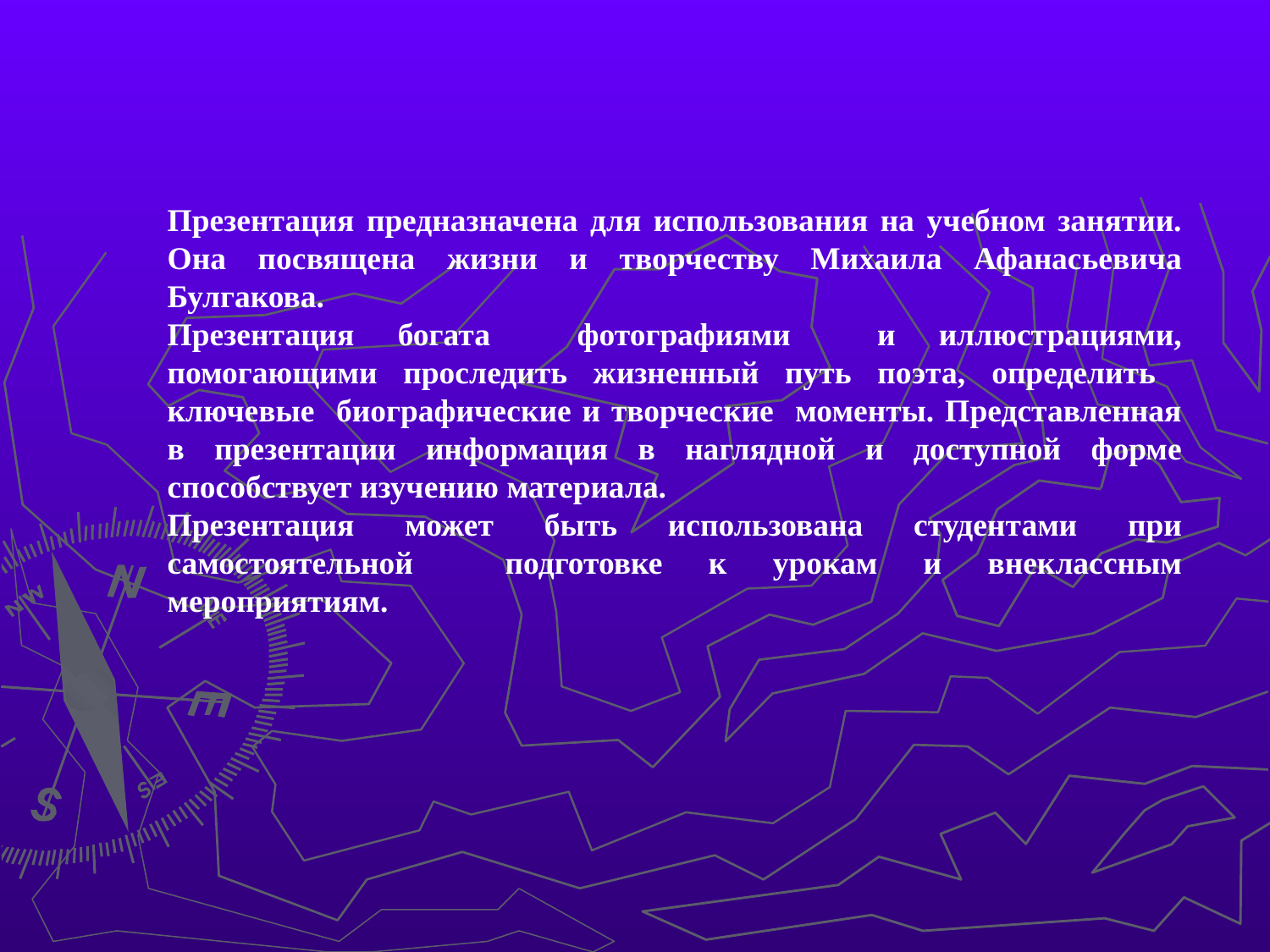

Презентация предназначена для использования на учебном занятии. Она посвящена жизни и творчеству Михаила Афанасьевича Булгакова.
Презентация богата  фотографиями  и иллюстрациями, помогающими проследить жизненный путь поэта, определить  ключевые  биографические и творческие  моменты. Представленная в презентации информация в наглядной и доступной форме способствует изучению материала.
Презентация может быть использована студентами при самостоятельной  подготовке к урокам и внеклассным мероприятиям.